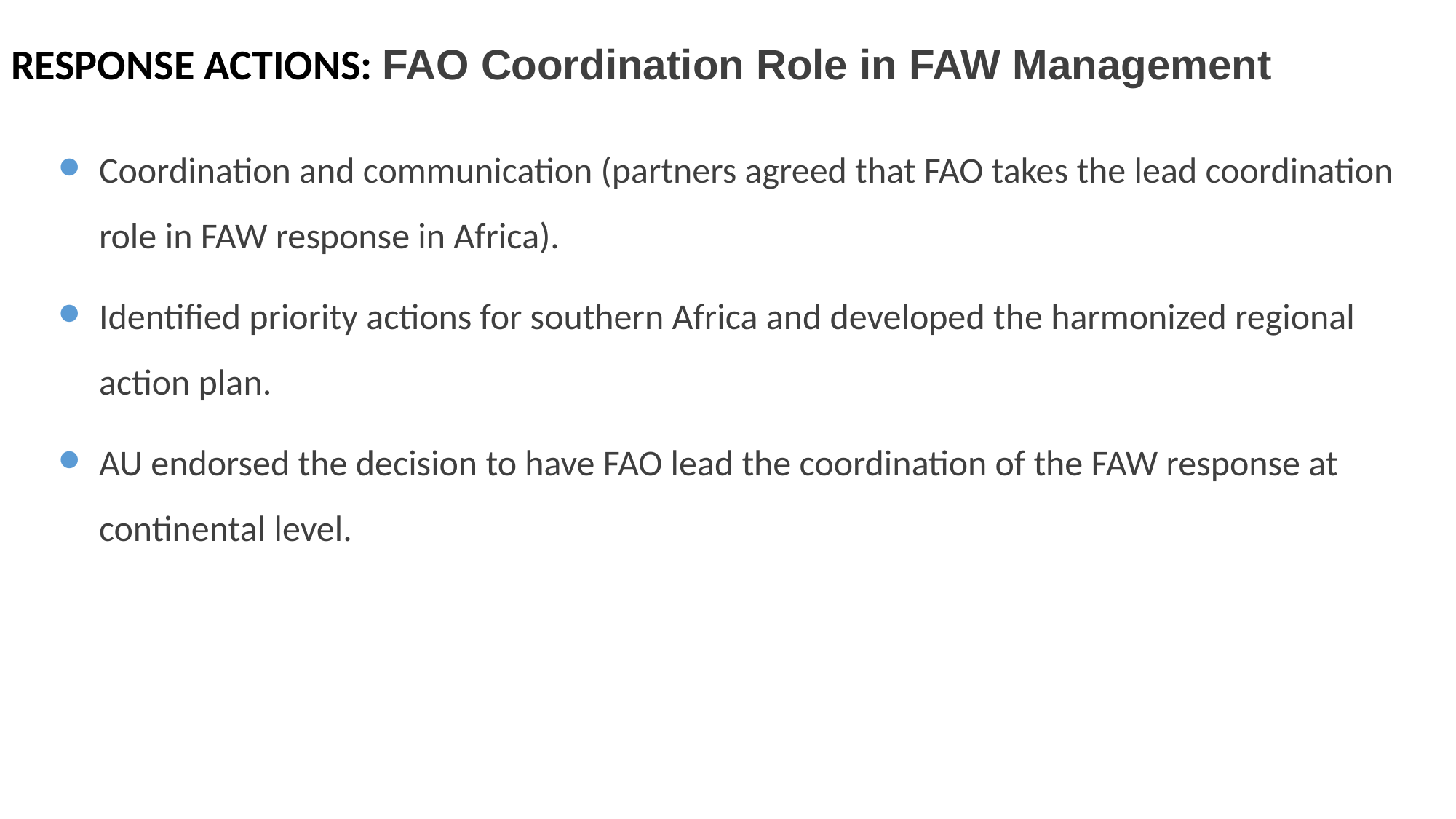

# RESPONSE ACTIONS: FAO Coordination Role in FAW Management
Coordination and communication (partners agreed that FAO takes the lead coordination role in FAW response in Africa).
Identified priority actions for southern Africa and developed the harmonized regional action plan.
AU endorsed the decision to have FAO lead the coordination of the FAW response at continental level.